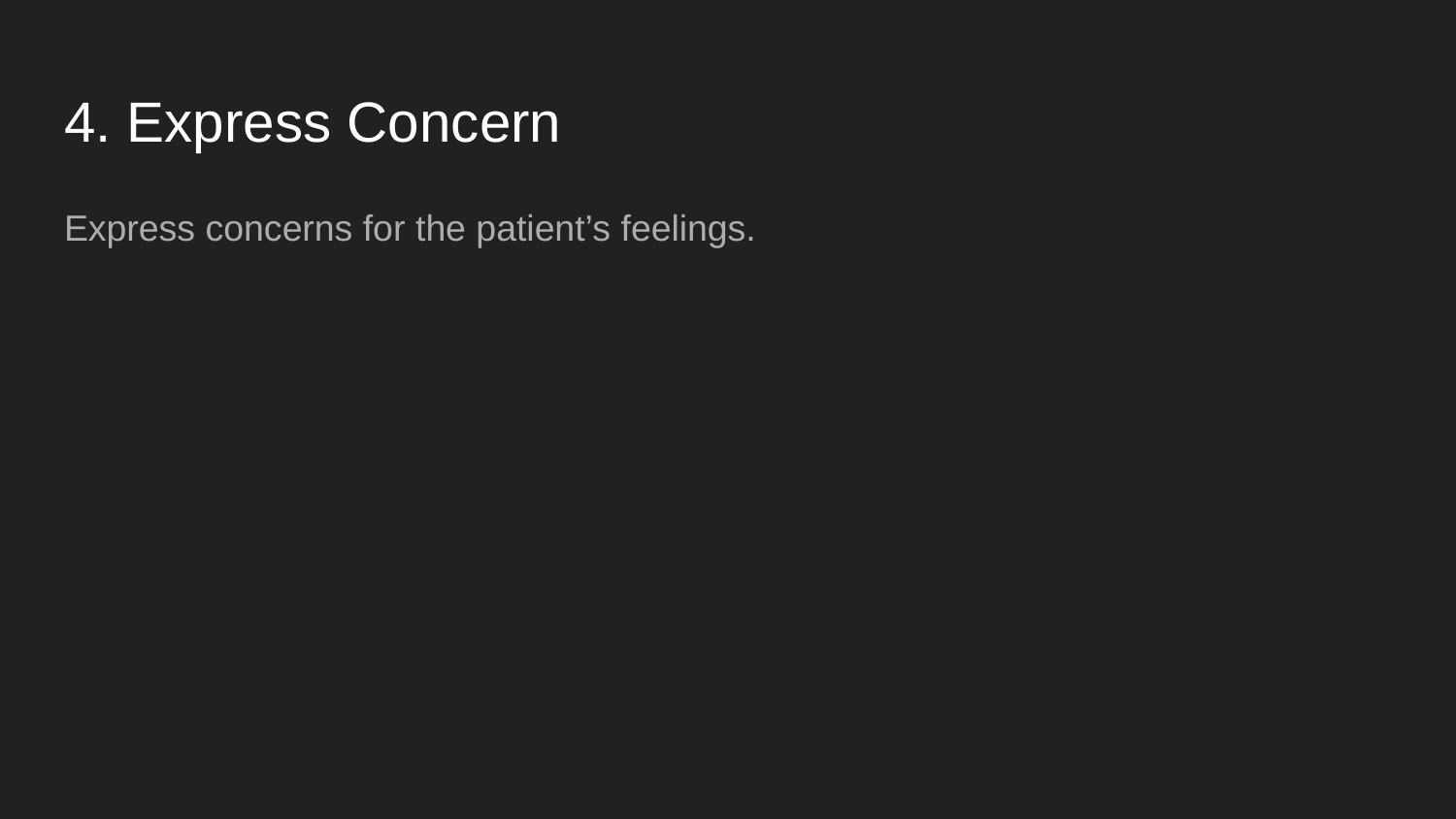

# 4. Express Concern
Express concerns for the patient’s feelings.